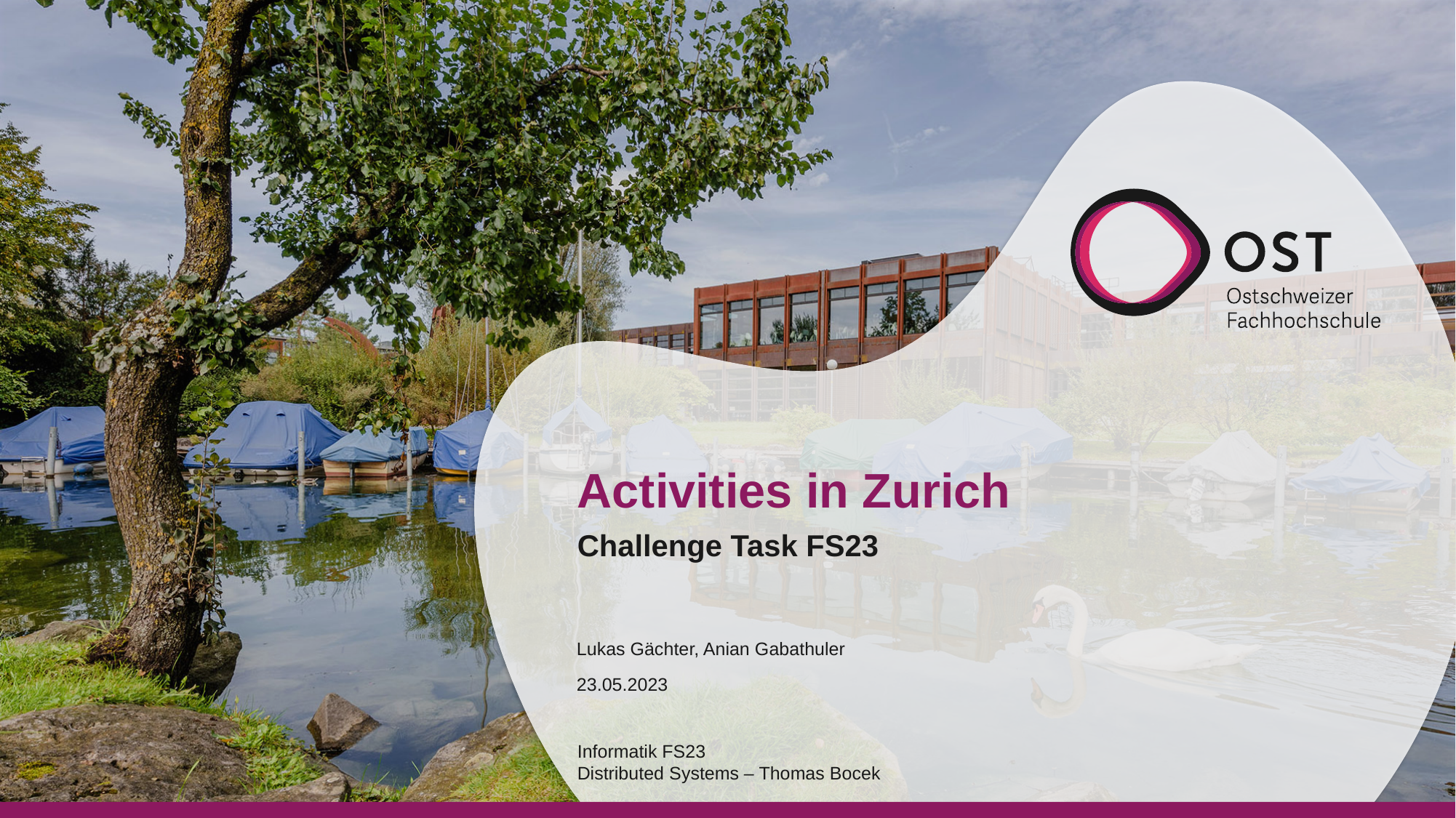

# Activities in Zurich
Challenge Task FS23
Lukas Gächter, Anian Gabathuler
23.05.2023
Informatik FS23
Distributed Systems – Thomas Bocek